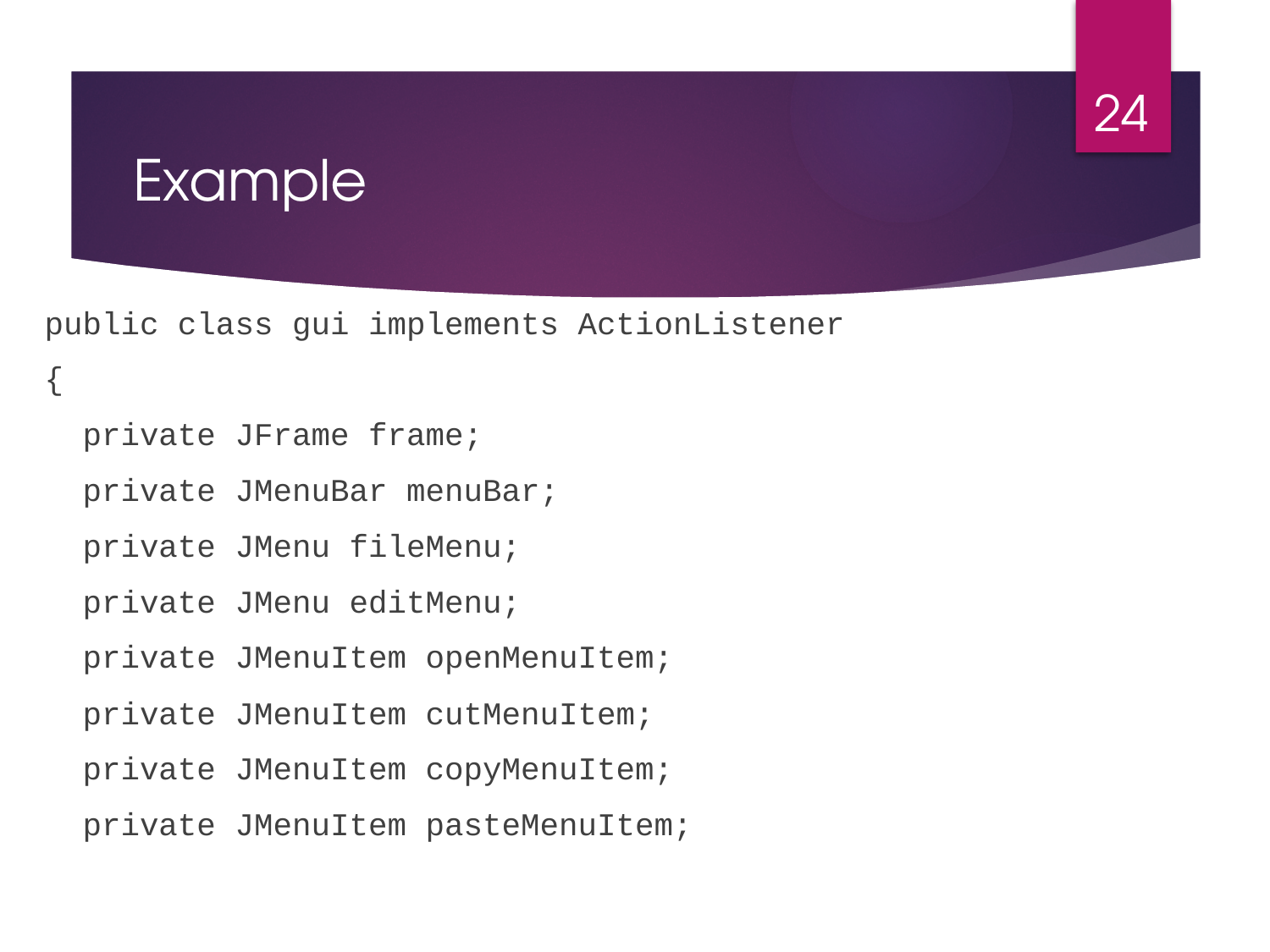

24
# Example
public class gui implements ActionListener
{
  private JFrame frame;
  private JMenuBar menuBar;
  private JMenu fileMenu;
  private JMenu editMenu;
  private JMenuItem openMenuItem;
  private JMenuItem cutMenuItem;
  private JMenuItem copyMenuItem;
  private JMenuItem pasteMenuItem;